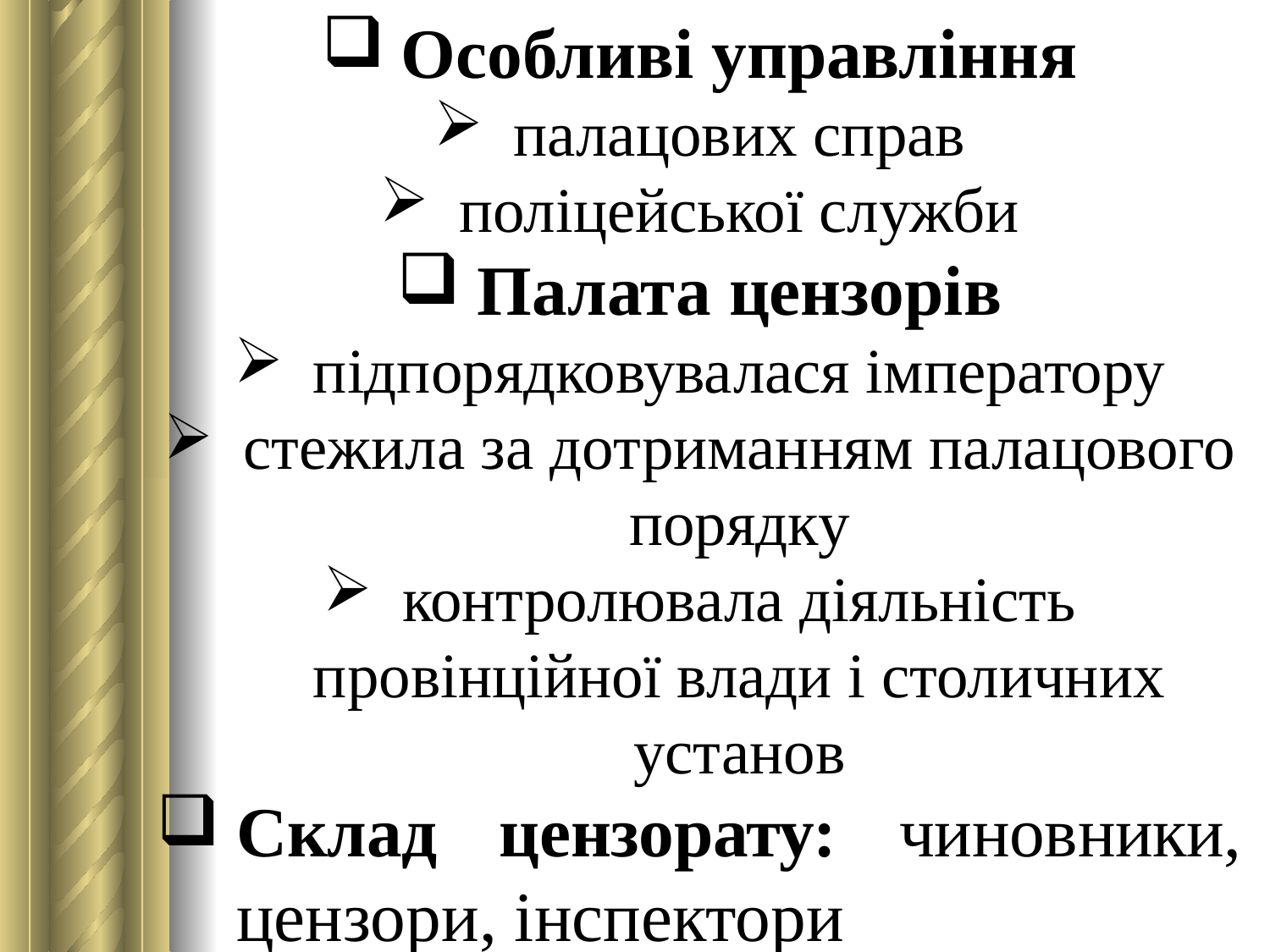

Особливі управління
палацових справ
поліцейської служби
Палата цензорів
підпо­рядковувалася імператору
стежила за дотриман­ням палацового порядку
контролювала діяльність провінційної влади і столичних установ
Склад цензорату: чиновники, цен­зори, інспектори